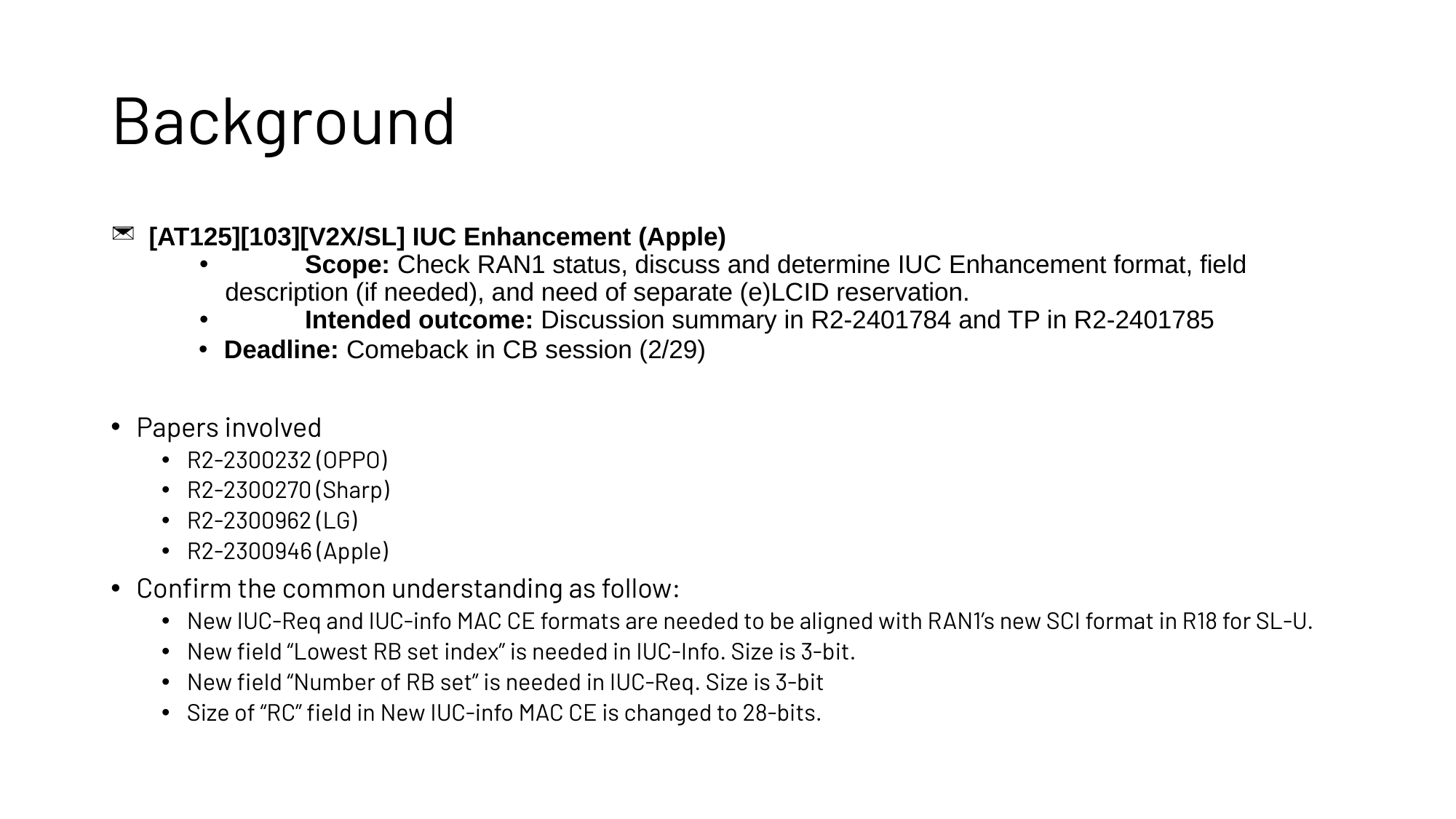

# Background
[AT125][103][V2X/SL] IUC Enhancement (Apple)
	Scope: Check RAN1 status, discuss and determine IUC Enhancement format, field description (if needed), and need of separate (e)LCID reservation.
	Intended outcome: Discussion summary in R2-2401784 and TP in R2-2401785
Deadline: Comeback in CB session (2/29)

Papers involved
R2-2300232 (OPPO)
R2-2300270 (Sharp)
R2-2300962 (LG)
R2-2300946 (Apple)
Confirm the common understanding as follow:
New IUC-Req and IUC-info MAC CE formats are needed to be aligned with RAN1’s new SCI format in R18 for SL-U.
New field “Lowest RB set index” is needed in IUC-Info. Size is 3-bit.
New field “Number of RB set” is needed in IUC-Req. Size is 3-bit
Size of “RC” field in New IUC-info MAC CE is changed to 28-bits.